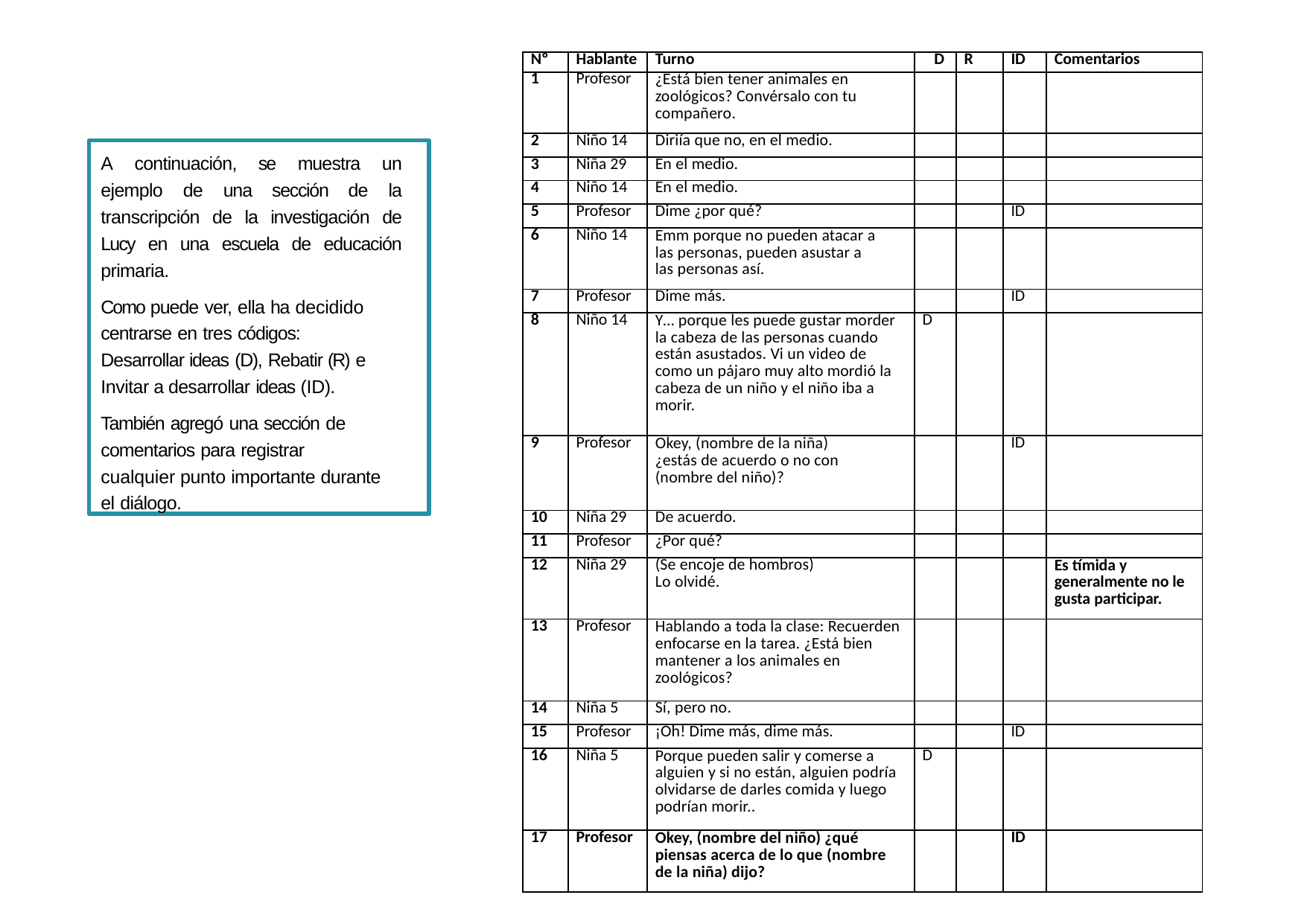

| Nº | Hablante | Turno | D | R | ID | Comentarios |
| --- | --- | --- | --- | --- | --- | --- |
| 1 | Profesor | ¿Está bien tener animales en zoológicos? Convérsalo con tu compañero. |  |  |  |  |
| 2 | Niño 14 | Diriía que no, en el medio. |  |  |  |  |
| 3 | Niña 29 | En el medio. |  |  |  |  |
| 4 | Niño 14 | En el medio. |  |  |  |  |
| 5 | Profesor | Dime ¿por qué? |  |  | ID |  |
| 6 | Niño 14 | Emm porque no pueden atacar a las personas, pueden asustar a las personas así. |  |  |  |  |
| 7 | Profesor | Dime más. |  |  | ID |  |
| 8 | Niño 14 | Y… porque les puede gustar morder la cabeza de las personas cuando están asustados. Vi un video de como un pájaro muy alto mordió la cabeza de un niño y el niño iba a morir. | D |  |  |  |
| 9 | Profesor | Okey, (nombre de la niña) ¿estás de acuerdo o no con (nombre del niño)? |  |  | ID |  |
| 10 | Niña 29 | De acuerdo. |  |  |  |  |
| 11 | Profesor | ¿Por qué? |  |  |  |  |
| 12 | Niña 29 | (Se encoje de hombros) Lo olvidé. |  |  |  | Es tímida y generalmente no le gusta participar. |
| 13 | Profesor | Hablando a toda la clase: Recuerden enfocarse en la tarea. ¿Está bien mantener a los animales en zoológicos? |  |  |  |  |
| 14 | Niña 5 | Sí, pero no. |  |  |  |  |
| 15 | Profesor | ¡Oh! Dime más, dime más. |  |  | ID |  |
| 16 | Niña 5 | Porque pueden salir y comerse a alguien y si no están, alguien podría olvidarse de darles comida y luego podrían morir.. | D |  |  |  |
| 17 | Profesor | Okey, (nombre del niño) ¿qué piensas acerca de lo que (nombre de la niña) dijo? |  |  | ID |  |
A continuación, se muestra un ejemplo de una sección de la transcripción de la investigación de Lucy en una escuela de educación primaria.
Como puede ver, ella ha decidido centrarse en tres códigos: Desarrollar ideas (D), Rebatir (R) e Invitar a desarrollar ideas (ID).
También agregó una sección de comentarios para registrar cualquier punto importante durante el diálogo.